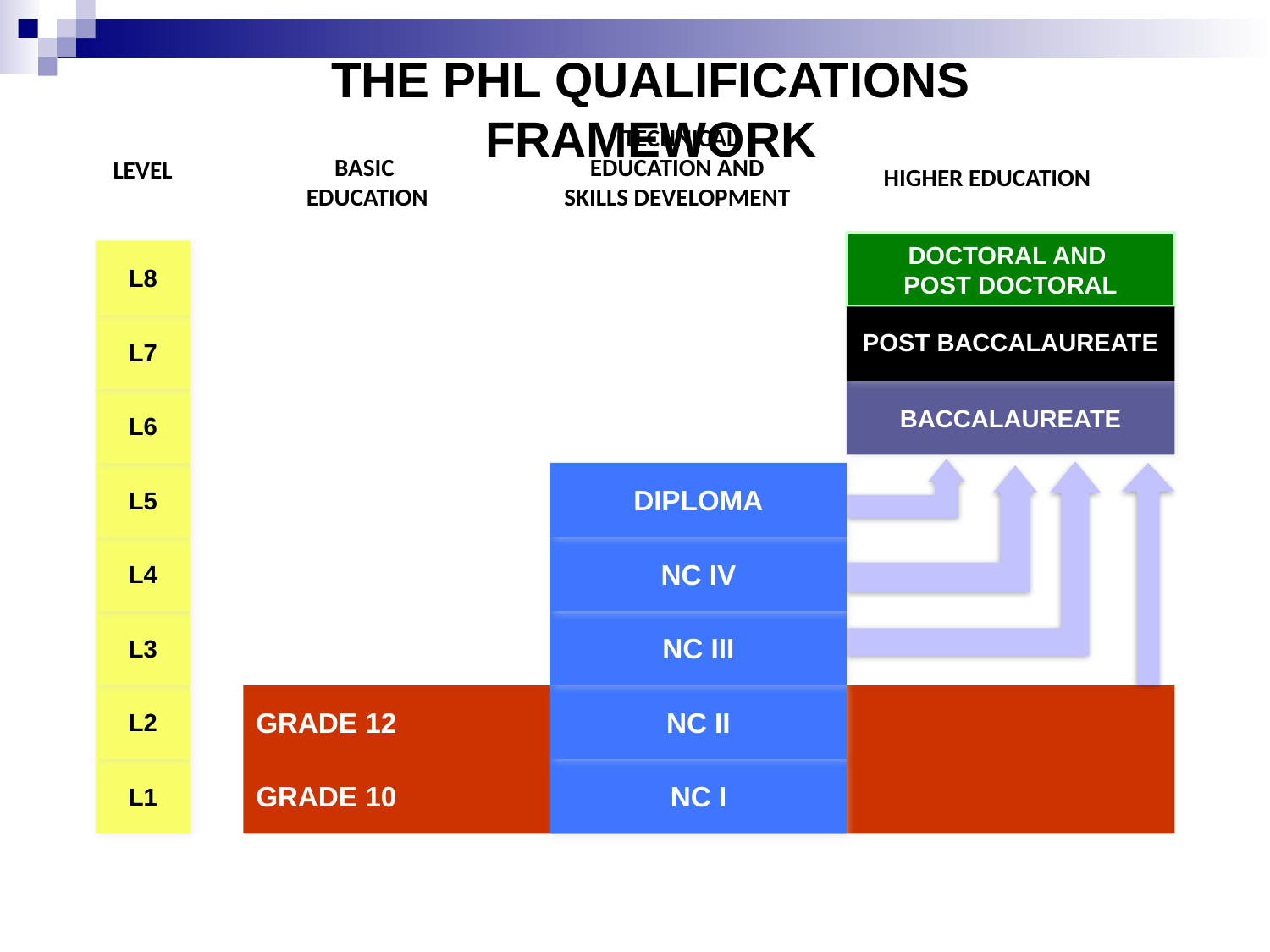

THE PHL QUALIFICATIONS FRAMEWORK

 TECHNICAL EDUCATION AND SKILLS DEVELOPMENT
BASIC
EDUCATION
LEVEL
   HIGHER EDUCATION
DOCTORAL AND
POST DOCTORAL
L8
L7
L6
L5
L4
L3
L2
L1

POST BACCALAUREATE

BACCALAUREATE
BACCALAUREATE

DIPLOMA

NC IV
NC IV
NC III
GRADE 12
NC II
GRADE 10
NC I